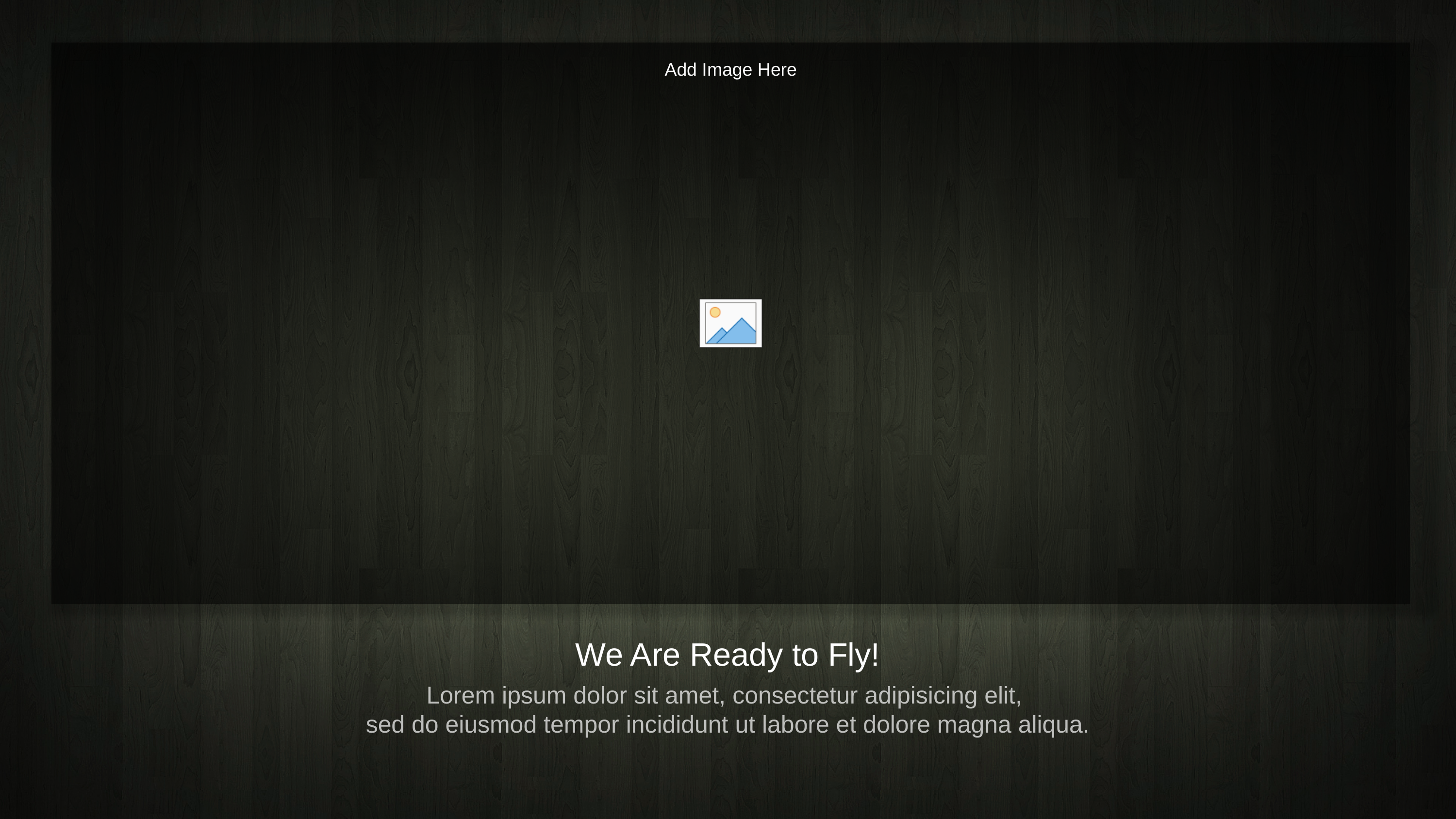

# We Are Ready to Fly!
Lorem ipsum dolor sit amet, consectetur adipisicing elit,
sed do eiusmod tempor incididunt ut labore et dolore magna aliqua.